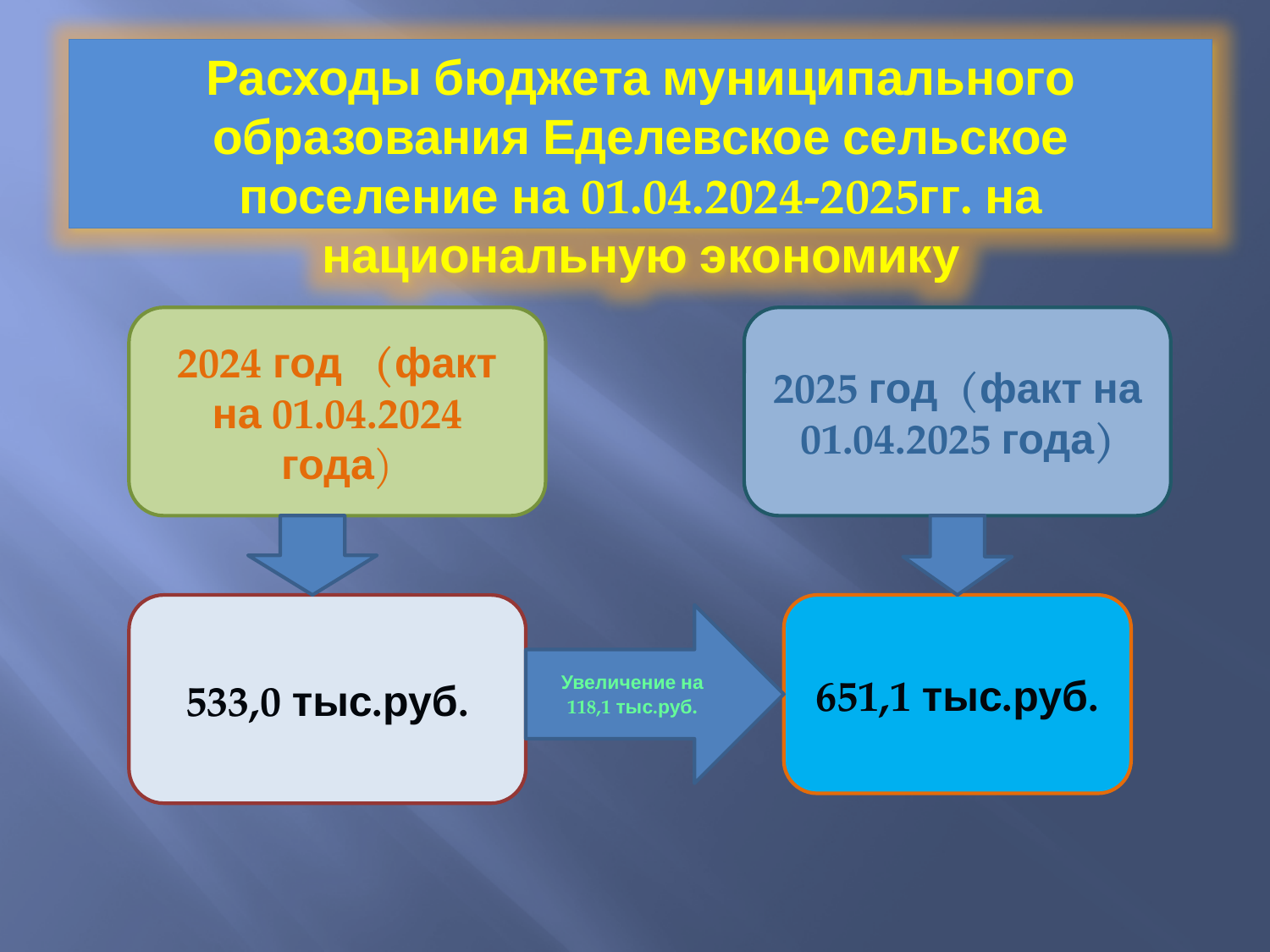

Расходы бюджета муниципального образования Еделевское сельское поселение на 01.04.2024-2025гг. на национальную экономику
2024 год   (факт на 01.04.2024 года)
2025 год  (факт на 01.04.2025 года)

533,0 тыс.руб.
651,1 тыс.руб.
Увеличение на 118,1 тыс.руб.